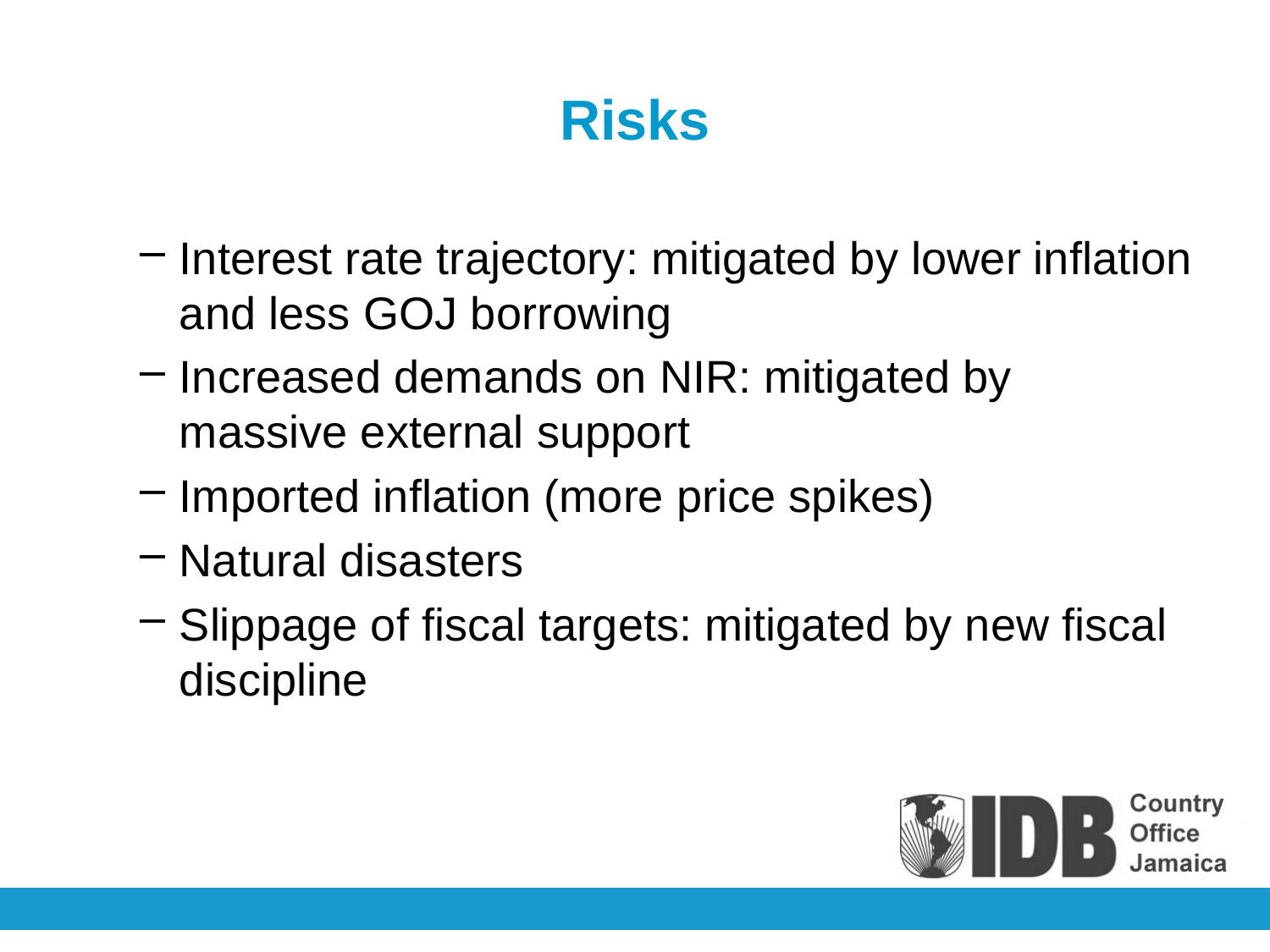

# Risks
Interest rate trajectory: mitigated by lower inflation and less GOJ borrowing
Increased demands on NIR: mitigated by massive external support
Imported inflation (more price spikes)
Natural disasters
Slippage of fiscal targets: mitigated by new fiscal discipline